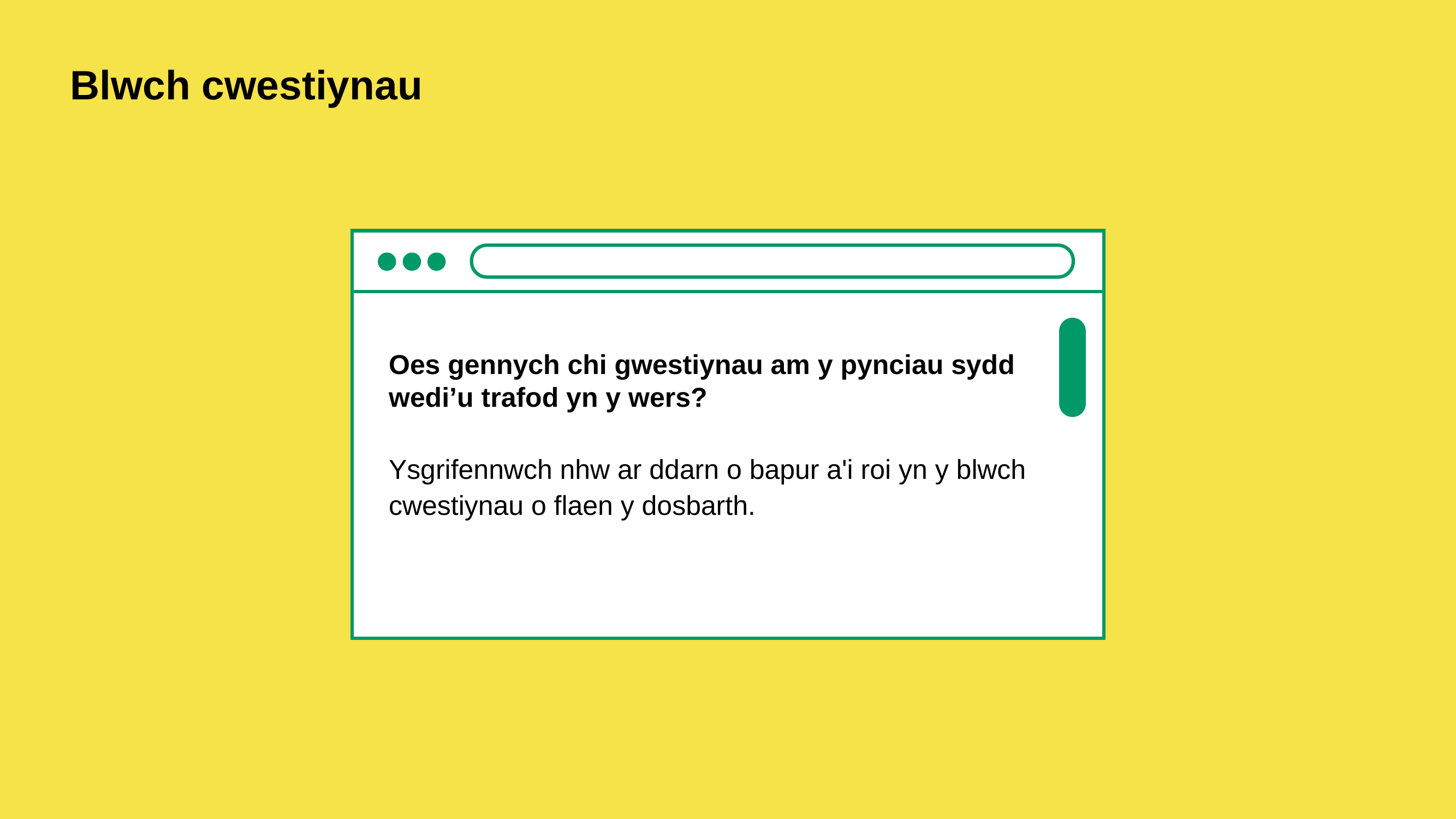

Blwch cwestiynau

Oes gennych chi gwestiynau am y pynciau sydd wedi’u trafod yn y wers?

Ysgrifennwch nhw ar ddarn o bapur a'i roi yn y blwch cwestiynau o flaen y dosbarth.